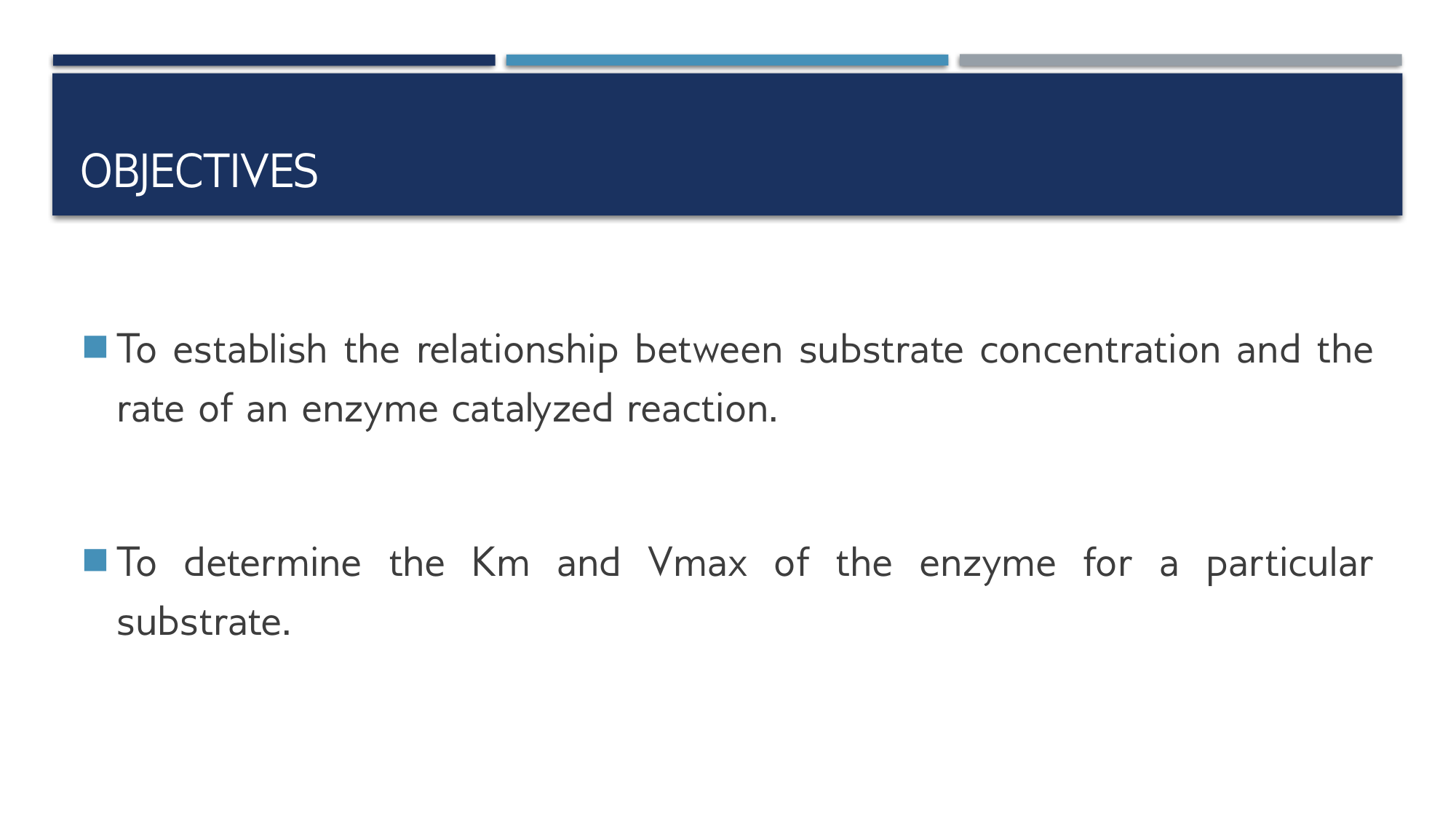

# Objectives
To establish the relationship between substrate concentration and the rate of an enzyme catalyzed reaction.

To determine the Km and Vmax of the enzyme for a particular substrate.